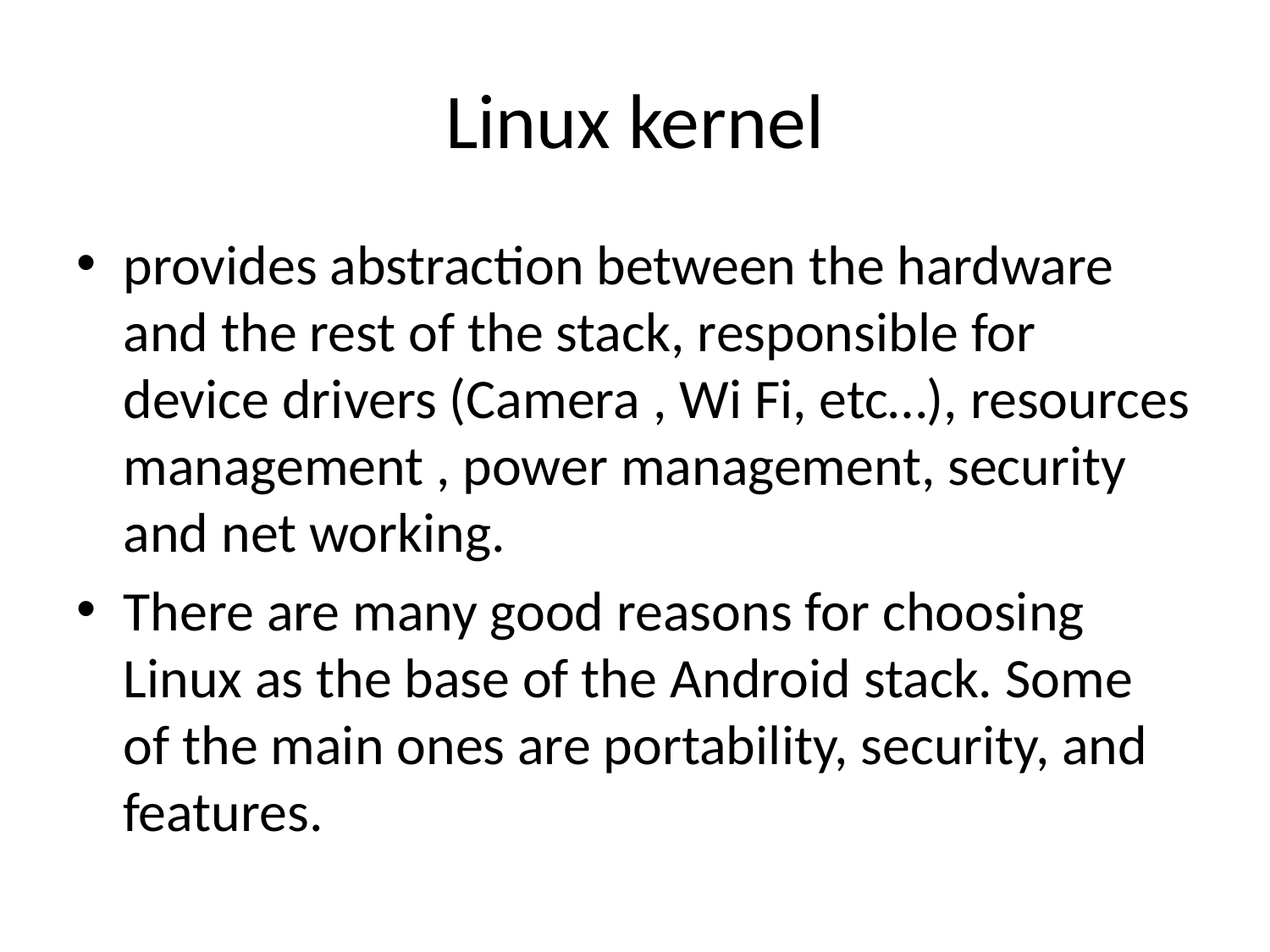

# Linux kernel
provides abstraction between the hardware and the rest of the stack, responsible for device drivers (Camera , Wi Fi, etc…), resources management , power management, security and net working.
There are many good reasons for choosing Linux as the base of the Android stack. Some of the main ones are portability, security, and features.